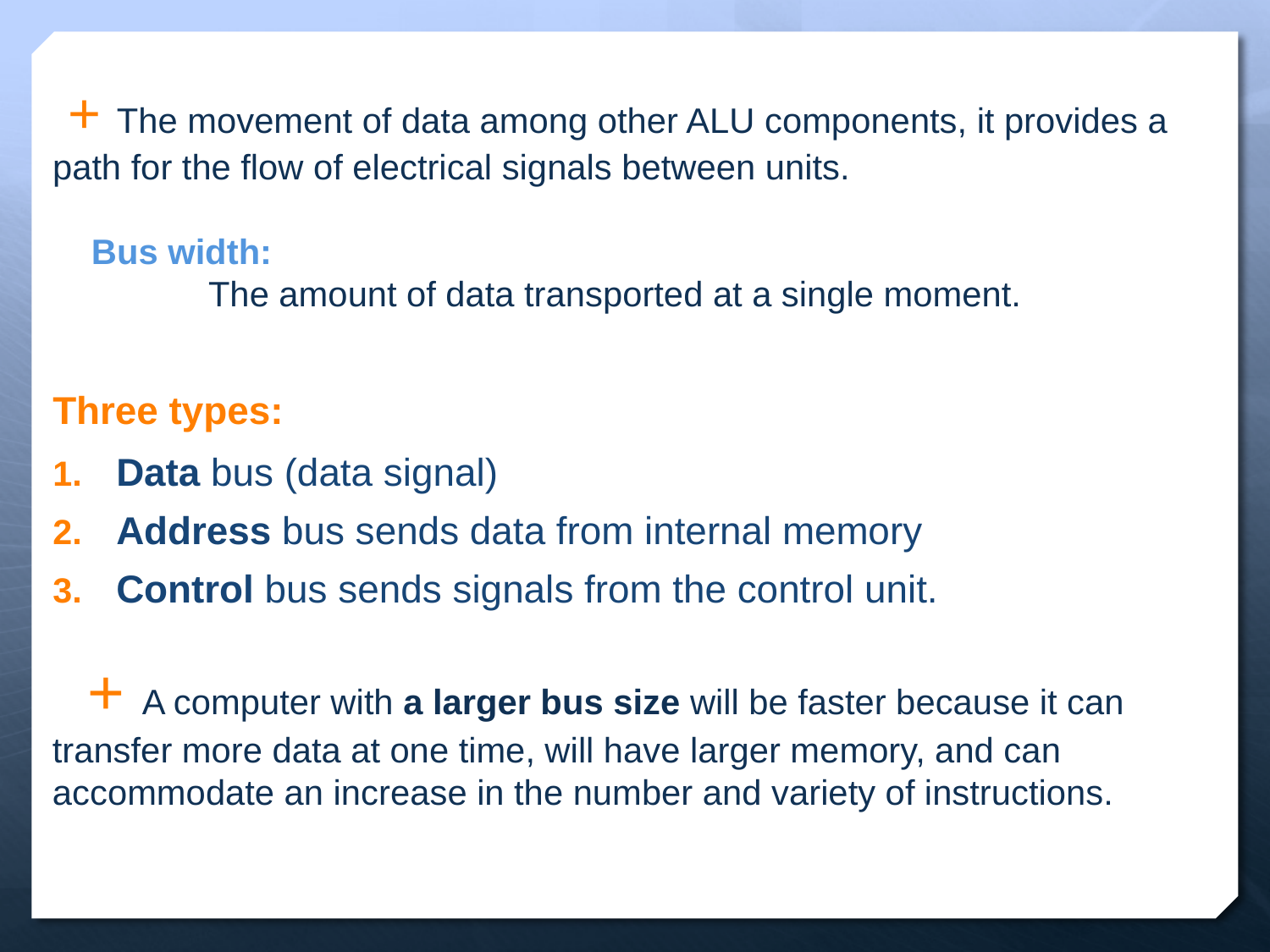

+ The movement of data among other ALU components, it provides a path for the flow of electrical signals between units.

    Bus width:
                The amount of data transported at a single moment.
Three types:
Data bus (data signal)
Address bus sends data from internal memory
Control bus sends signals from the control unit.
  + A computer with a larger bus size will be faster because it can transfer more data at one time, will have larger memory, and can accommodate an increase in the number and variety of instructions.